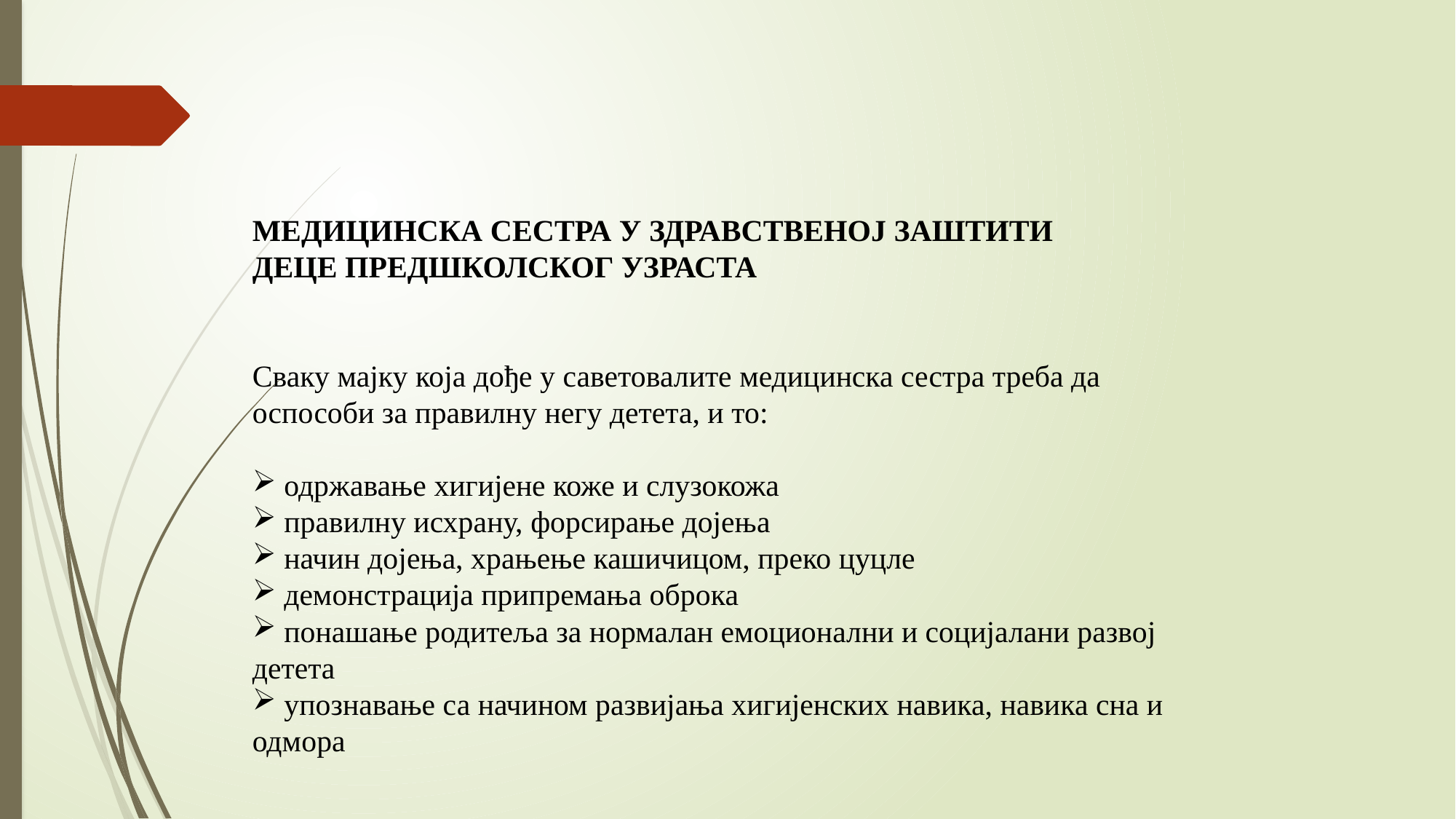

МЕДИЦИНСКА СЕСТРА У ЗДРАВСТВЕНОЈ ЗАШТИТИ
ДЕЦЕ ПРЕДШКОЛСКОГ УЗРАСТА

Сваку мајку која дође у саветовалите медицинска сестра треба да
оспособи за правилну негу детета, и то:

 одржавање хигијене коже и слузокожа
 правилну исхрану, форсирање дојења
 начин дојења, храњење кашичицом, преко цуцле
 демонстрација припремања оброка
 понашање родитеља за нормалан емоционални и социјалани развој
детета
 упознавање са начином развијања хигијенских навика, навика сна и
одмора